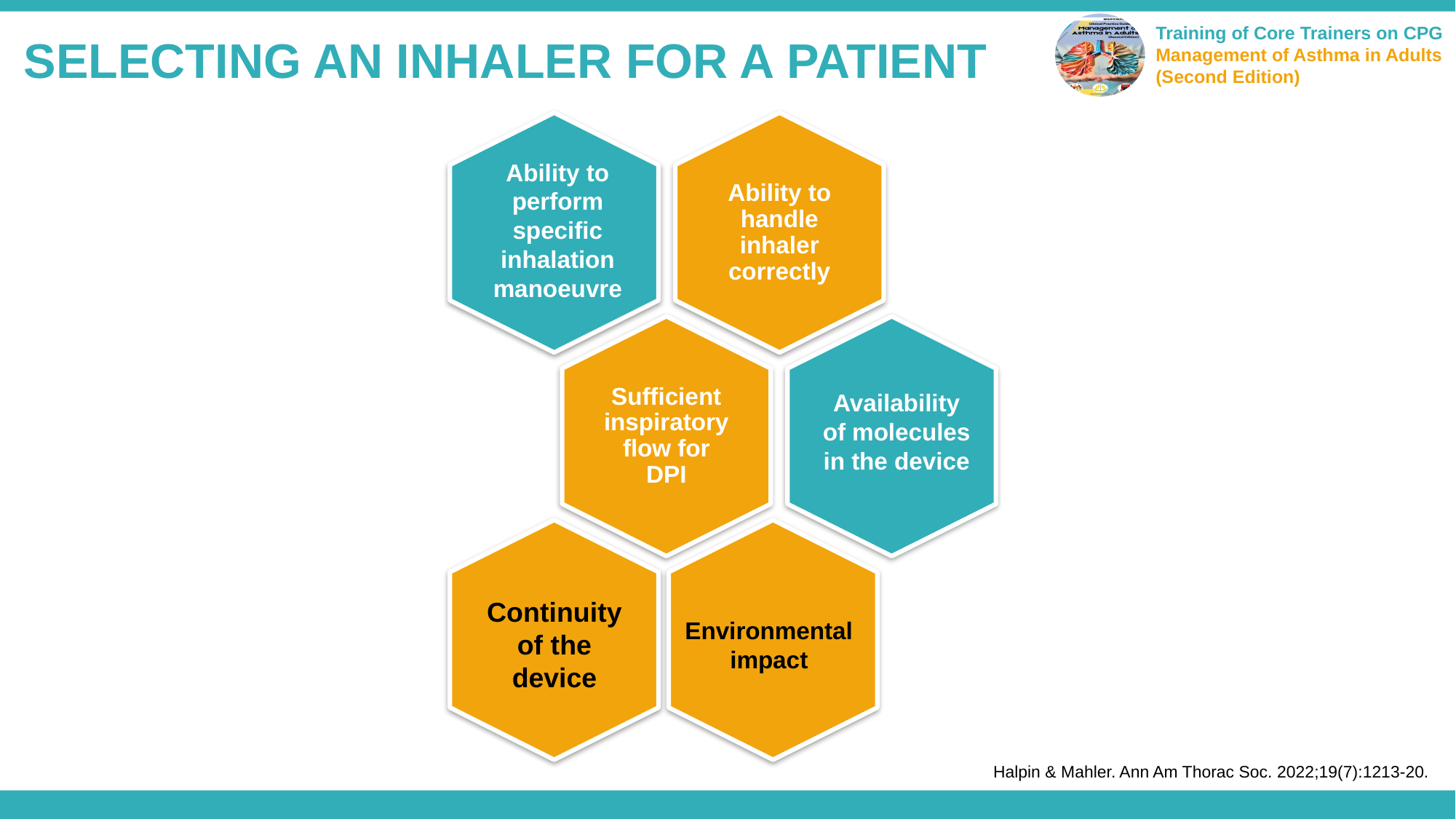

SELECTING AN INHALER FOR A PATIENT
Ability to handle inhaler correctly

Sufficient inspiratory flow for DPI

Ability to perform specific inhalation manoeuvre
Availability of molecules in the device
Continuity of the device
Environmental impact
Halpin & Mahler. Ann Am Thorac Soc. 2022;19(7):1213-20.